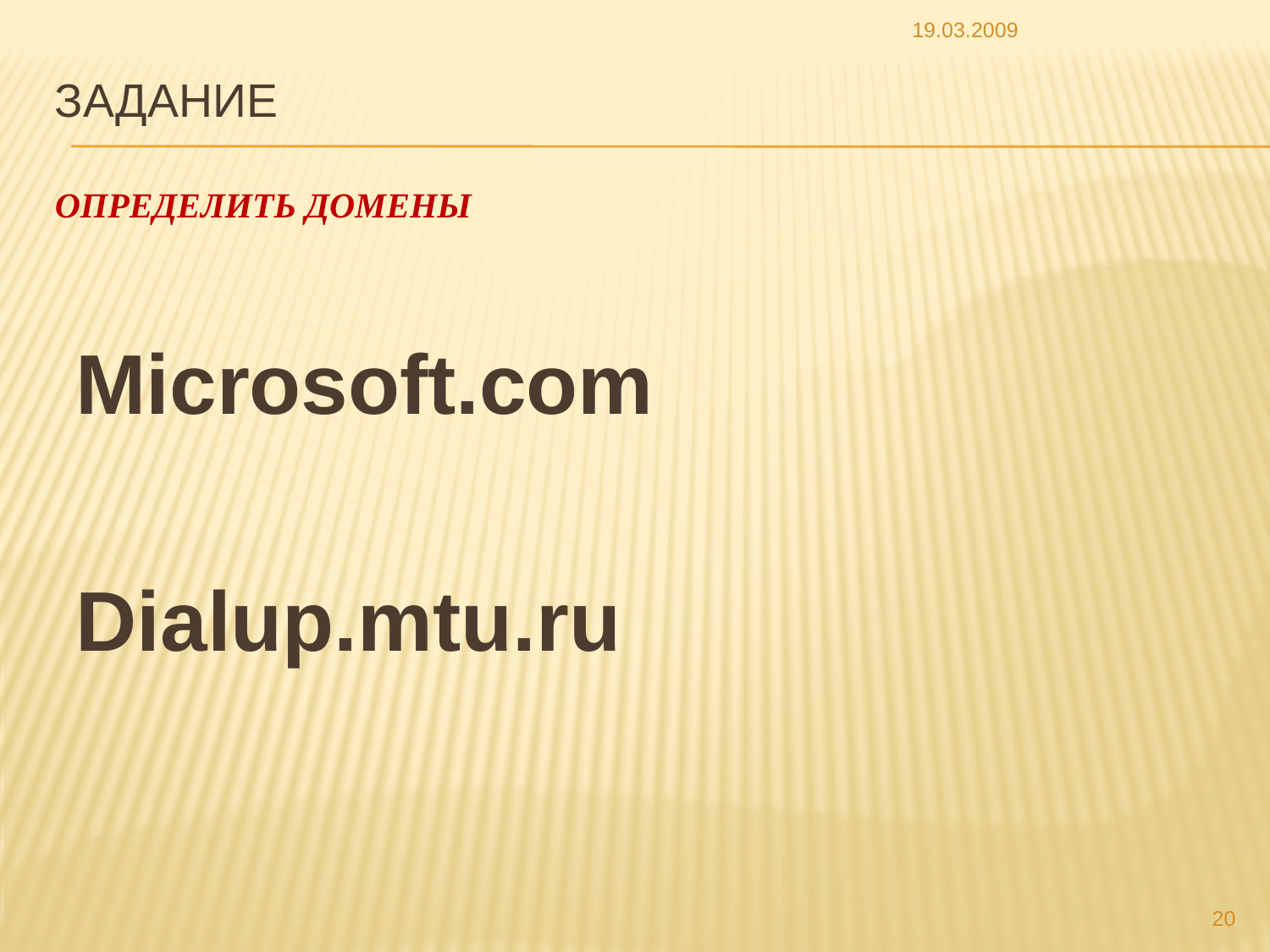

19.03.2009
# ЗАДАНИЕ определить домены
Microsoft.com

Dialup.mtu.ru
20